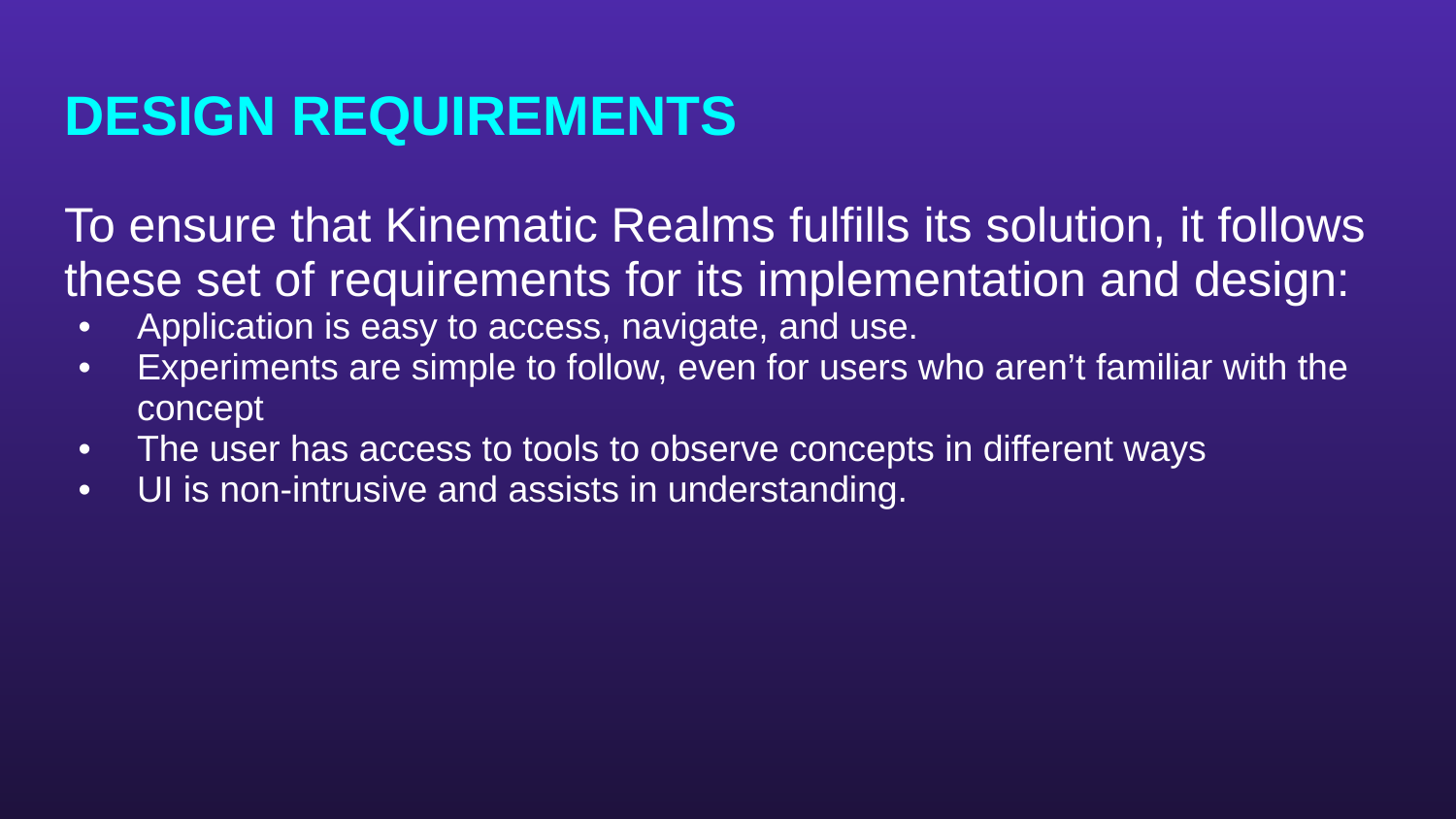

# DESIGN REQUIREMENTS

To ensure that Kinematic Realms fulfills its solution, it follows these set of requirements for its implementation and design:
Application is easy to access, navigate, and use.
Experiments are simple to follow, even for users who aren’t familiar with the concept
The user has access to tools to observe concepts in different ways
UI is non-intrusive and assists in understanding.